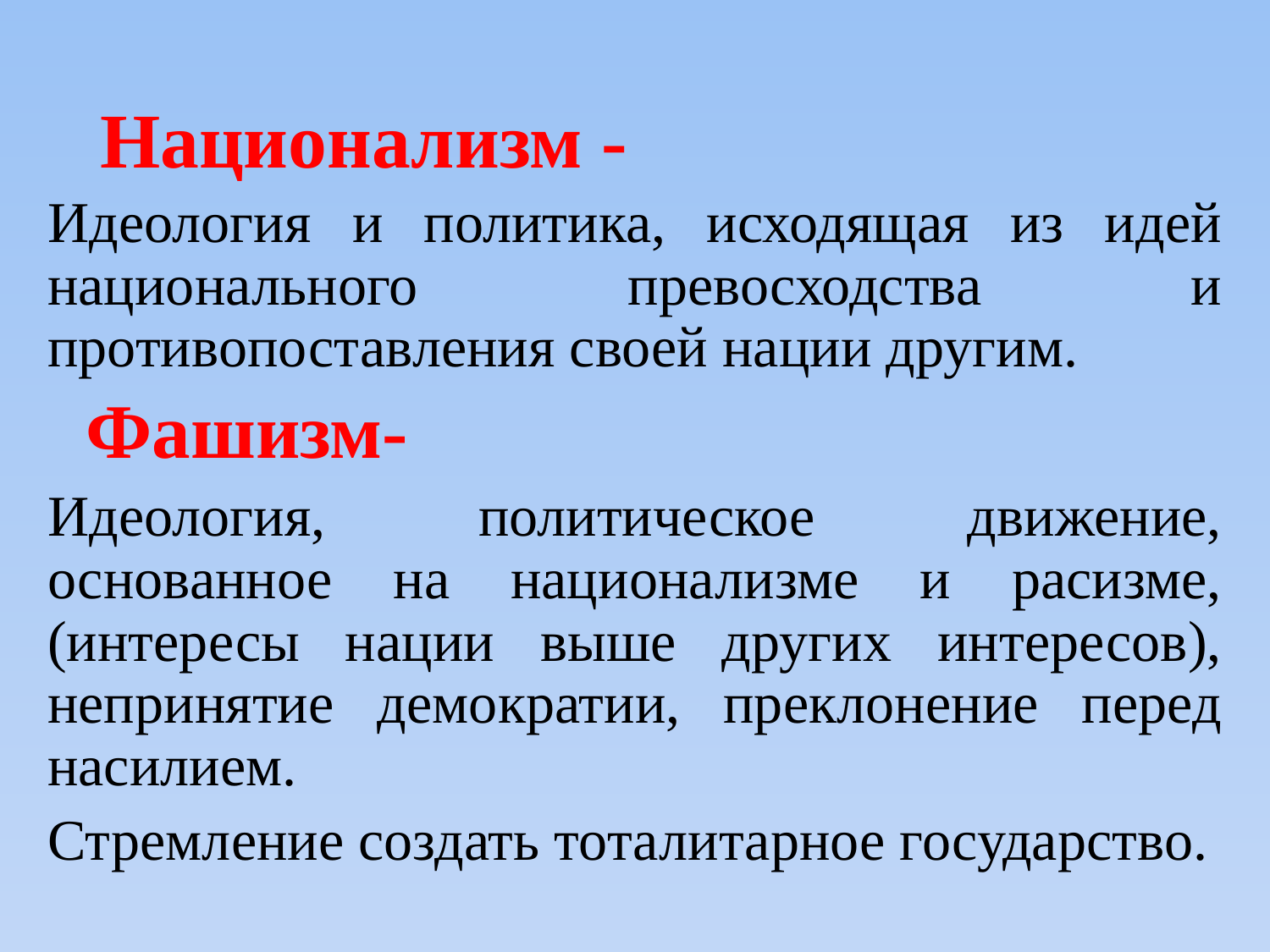

# Национализм -
Идеология и политика, исходящая из идей национального превосходства и противопоставления своей нации другим.
  Фашизм-
Идеология, политическое движение, основанное на национализме и расизме, (интересы нации выше других интересов), непринятие демократии, преклонение перед насилием.
Стремление создать тоталитарное государство.